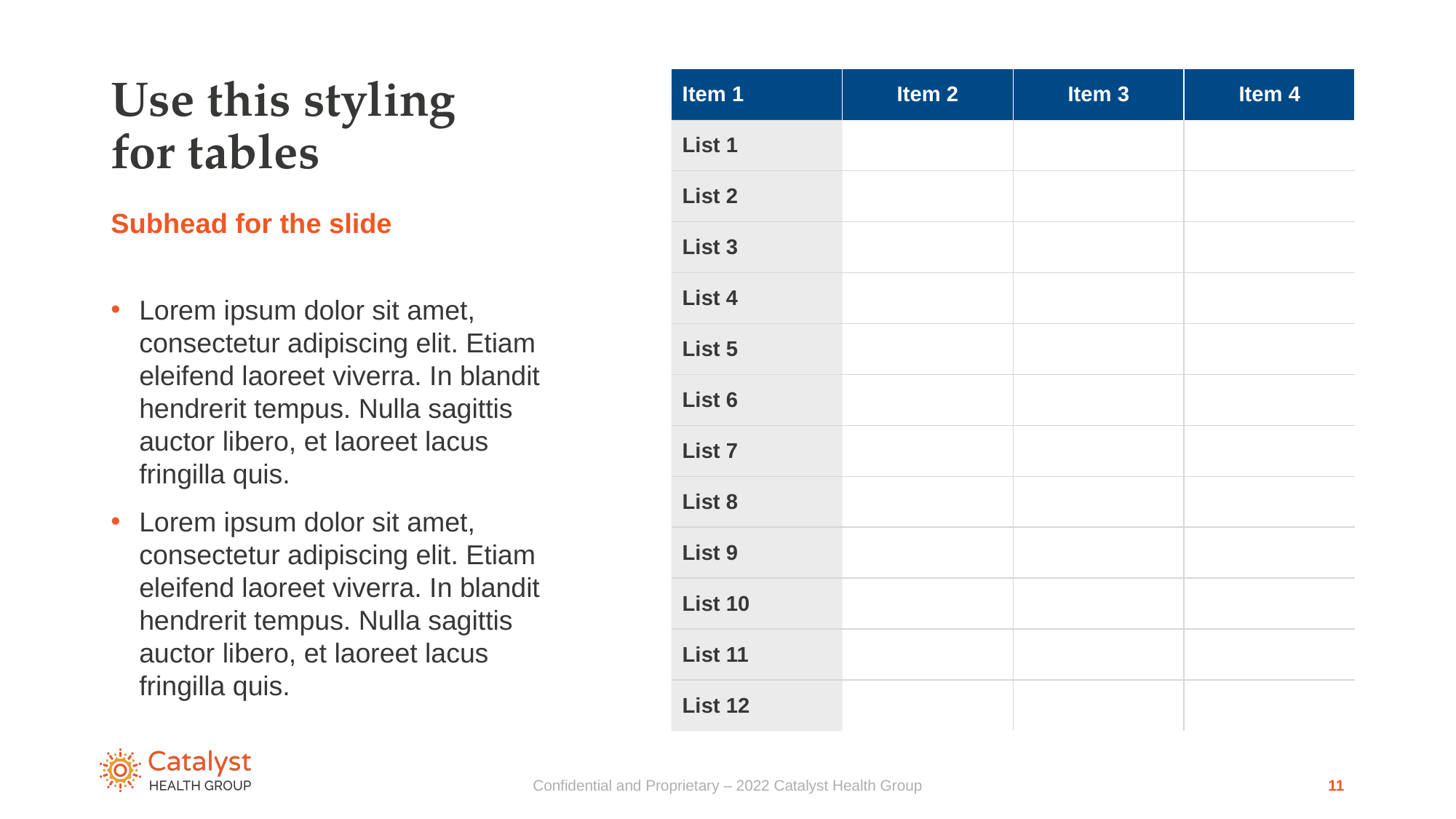

# Use this styling for tables
| Item 1 | Item 2 | Item 3 | Item 4 |
| --- | --- | --- | --- |
| List 1 |  |  |  |
| List 2 |  |  |  |
| List 3 |  |  |  |
| List 4 |  |  |  |
| List 5 |  |  |  |
| List 6 |  |  |  |
| List 7 |  |  |  |
| List 8 |  |  |  |
| List 9 |  |  |  |
| List 10 |  |  |  |
| List 11 |  |  |  |
| List 12 |  |  |  |
Subhead for the slide
Lorem ipsum dolor sit amet, consectetur adipiscing elit. Etiam eleifend laoreet viverra. In blandit hendrerit tempus. Nulla sagittis auctor libero, et laoreet lacus fringilla quis.
Lorem ipsum dolor sit amet, consectetur adipiscing elit. Etiam eleifend laoreet viverra. In blandit hendrerit tempus. Nulla sagittis auctor libero, et laoreet lacus fringilla quis.

11